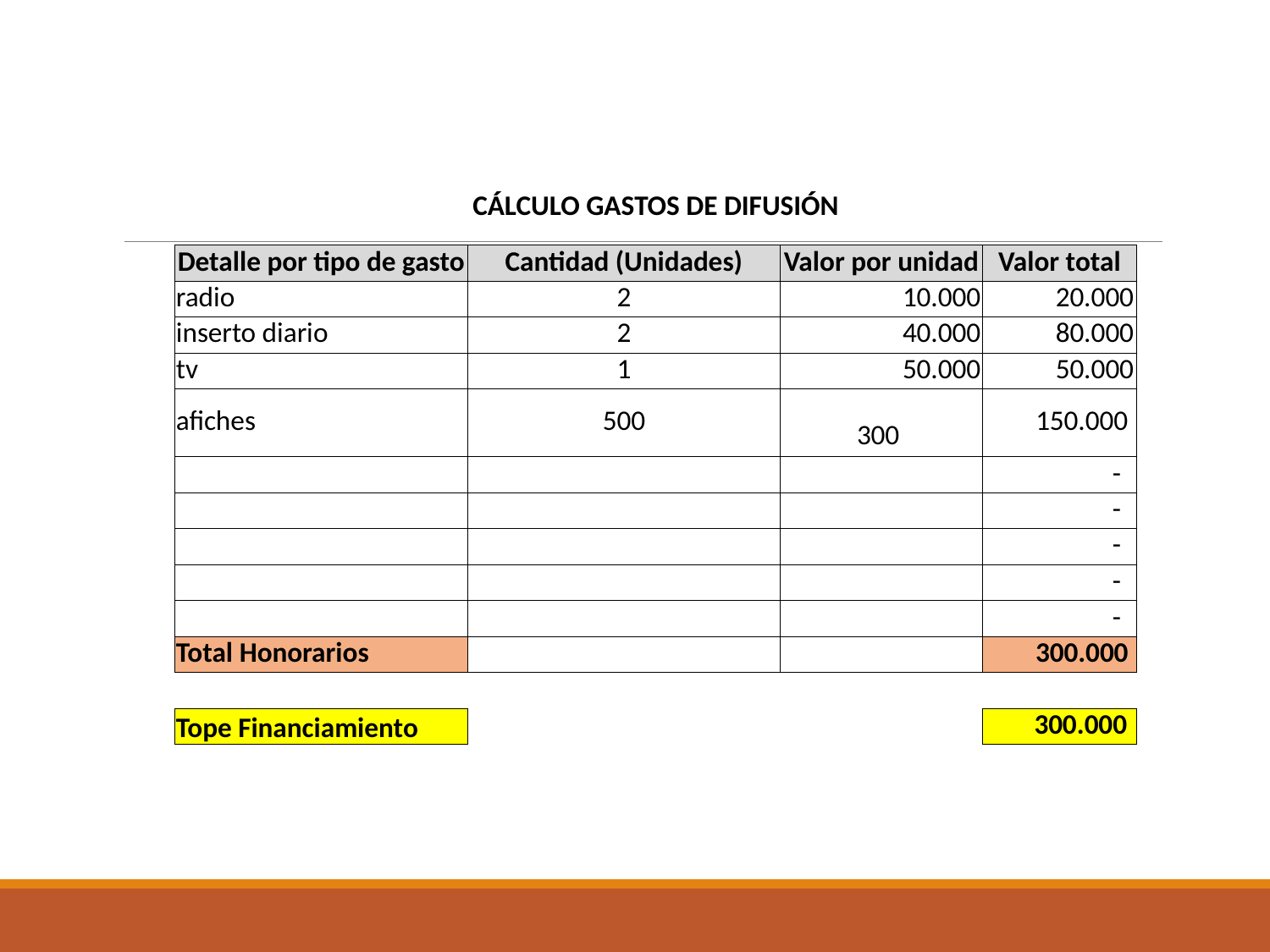

| CÁLCULO GASTOS DE DIFUSIÓN |  |  |  |
| --- | --- | --- | --- |
|  |  |  |  |
| Detalle por tipo de gasto | Cantidad (Unidades) | Valor por unidad | Valor total |
| radio | 2 | 10.000 | 20.000 |
| inserto diario | 2 | 40.000 | 80.000 |
| tv | 1 | 50.000 | 50.000 |
| afiches | 500 | 300 | 150.000 |
|  |  |  | - |
|  |  |  | - |
|  |  |  | - |
|  |  |  | - |
|  |  |  | - |
| Total Honorarios |  |  | 300.000 |
|  |  |  |  |
| Tope Financiamiento |  |  | 300.000 |